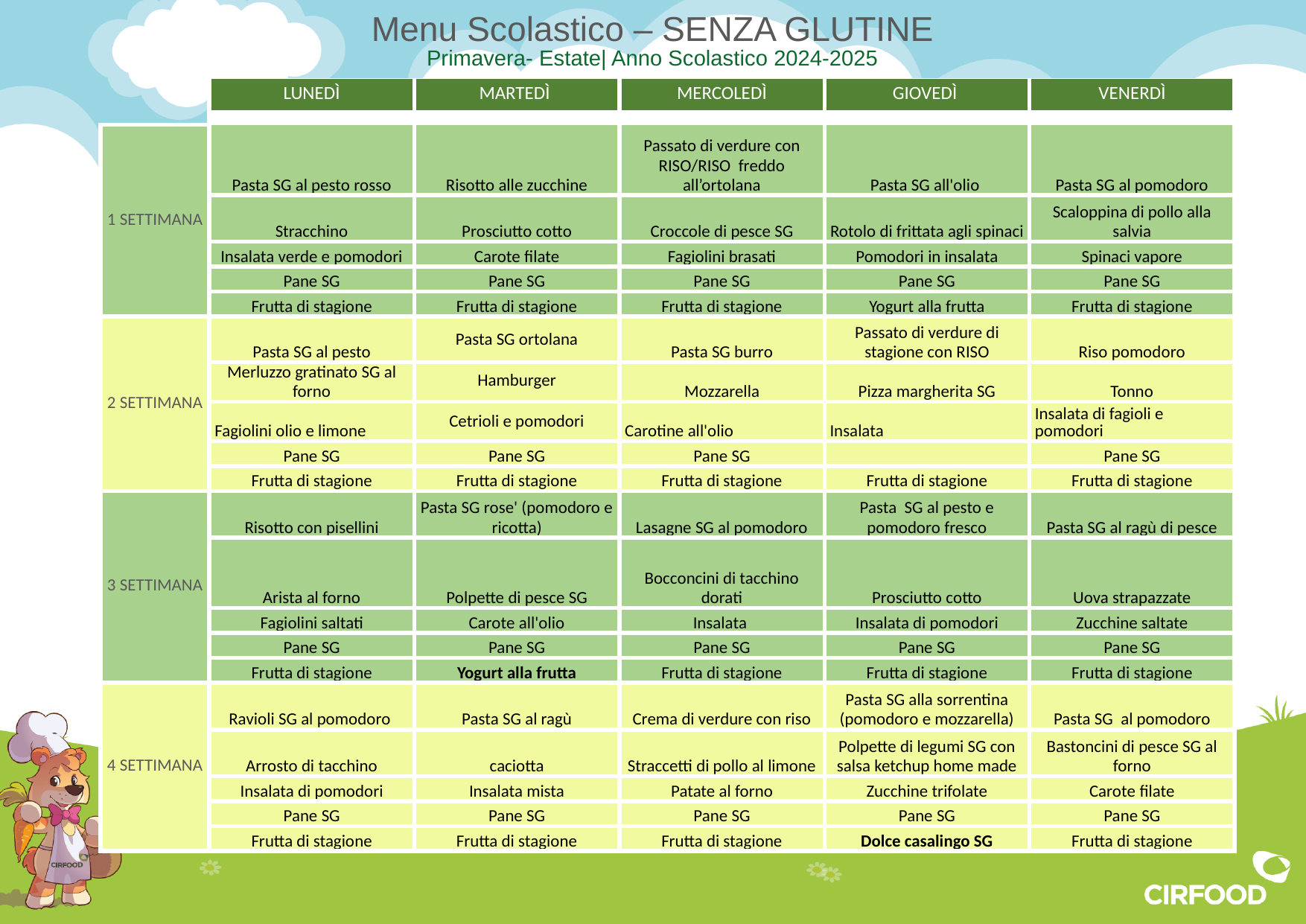

# Menu Scolastico – SENZA GLUTINE Primavera- Estate| Anno Scolastico 2024-2025
|  | LUNEDÌ | MARTEDÌ | MERCOLEDÌ | GIOVEDÌ | VENERDÌ |
| --- | --- | --- | --- | --- | --- |
|  |  |  |  |  |  |
| 1 SETTIMANA | Pasta SG al pesto rosso | Risotto alle zucchine | Passato di verdure con RISO/RISO freddo all’ortolana | Pasta SG all'olio | Pasta SG al pomodoro |
|  | Stracchino | Prosciutto cotto | Croccole di pesce SG | Rotolo di frittata agli spinaci | Scaloppina di pollo alla salvia |
|  | Insalata verde e pomodori | Carote filate | Fagiolini brasati | Pomodori in insalata | Spinaci vapore |
|  | Pane SG | Pane SG | Pane SG | Pane SG | Pane SG |
|  | Frutta di stagione | Frutta di stagione | Frutta di stagione | Yogurt alla frutta | Frutta di stagione |
| 2 SETTIMANA | Pasta SG al pesto | Pasta SG ortolana | Pasta SG burro | Passato di verdure di stagione con RISO | Riso pomodoro |
|  | Merluzzo gratinato SG al forno | Hamburger | Mozzarella | Pizza margherita SG | Tonno |
|  | Fagiolini olio e limone | Cetrioli e pomodori | Carotine all'olio | Insalata | Insalata di fagioli e pomodori |
|  | Pane SG | Pane SG | Pane SG |  | Pane SG |
|  | Frutta di stagione | Frutta di stagione | Frutta di stagione | Frutta di stagione | Frutta di stagione |
| 3 SETTIMANA | Risotto con pisellini | Pasta SG rose' (pomodoro e ricotta) | Lasagne SG al pomodoro | Pasta SG al pesto e pomodoro fresco | Pasta SG al ragù di pesce |
|  | Arista al forno | Polpette di pesce SG | Bocconcini di tacchino dorati | Prosciutto cotto | Uova strapazzate |
|  | Fagiolini saltati | Carote all'olio | Insalata | Insalata di pomodori | Zucchine saltate |
|  | Pane SG | Pane SG | Pane SG | Pane SG | Pane SG |
|  | Frutta di stagione | Yogurt alla frutta | Frutta di stagione | Frutta di stagione | Frutta di stagione |
| 4 SETTIMANA | Ravioli SG al pomodoro | Pasta SG al ragù | Crema di verdure con riso | Pasta SG alla sorrentina (pomodoro e mozzarella) | Pasta SG al pomodoro |
|  | Arrosto di tacchino | caciotta | Straccetti di pollo al limone | Polpette di legumi SG con salsa ketchup home made | Bastoncini di pesce SG al forno |
|  | Insalata di pomodori | Insalata mista | Patate al forno | Zucchine trifolate | Carote filate |
|  | Pane SG | Pane SG | Pane SG | Pane SG | Pane SG |
|  | Frutta di stagione | Frutta di stagione | Frutta di stagione | Dolce casalingo SG | Frutta di stagione |